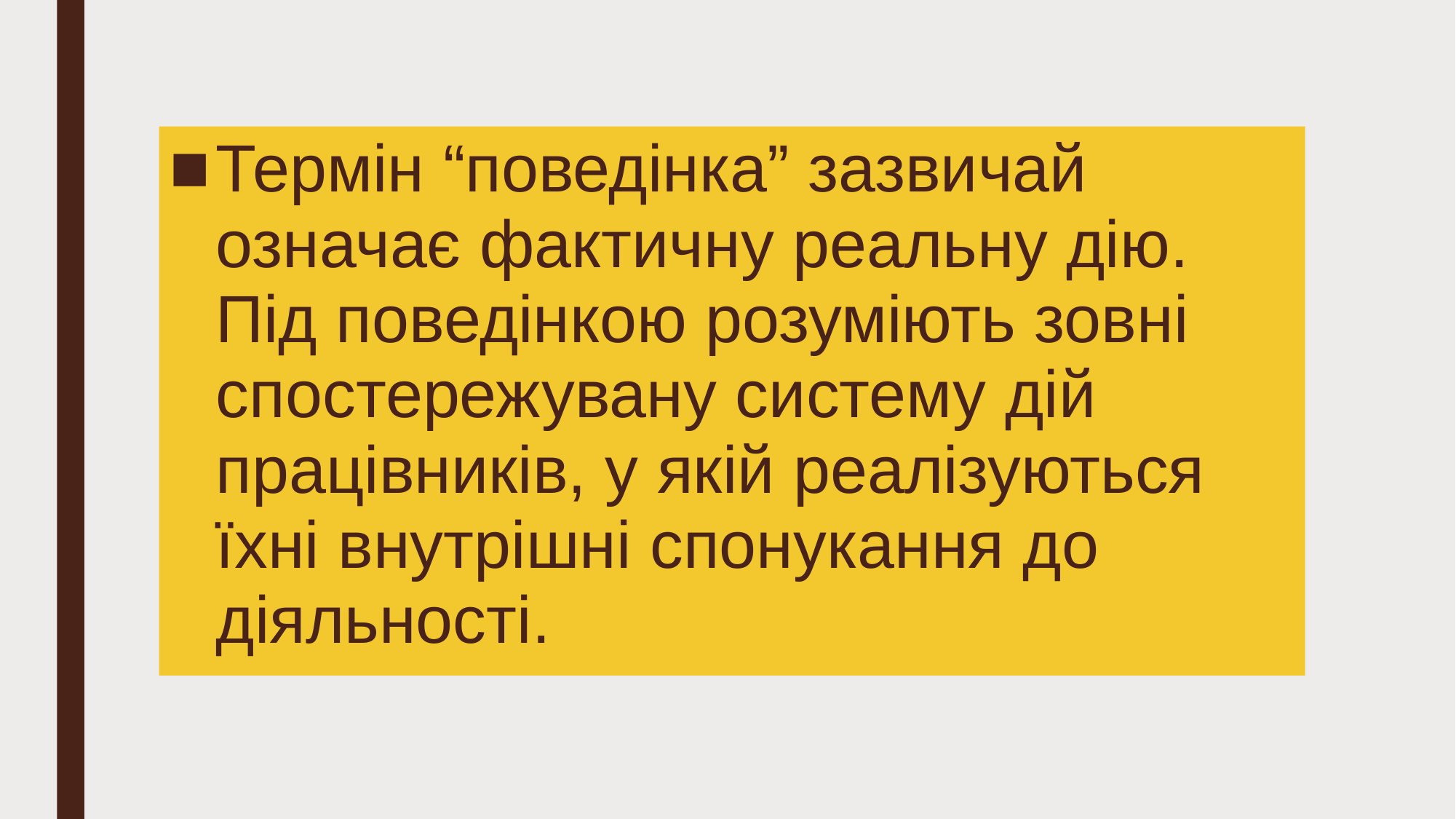

Термін “поведінка” зазвичай означає фактичну реальну дію. Під поведінкою розуміють зовні спостережувану систему дій працівників, у якій реалізуються їхні внутрішні спонукання до діяльності.